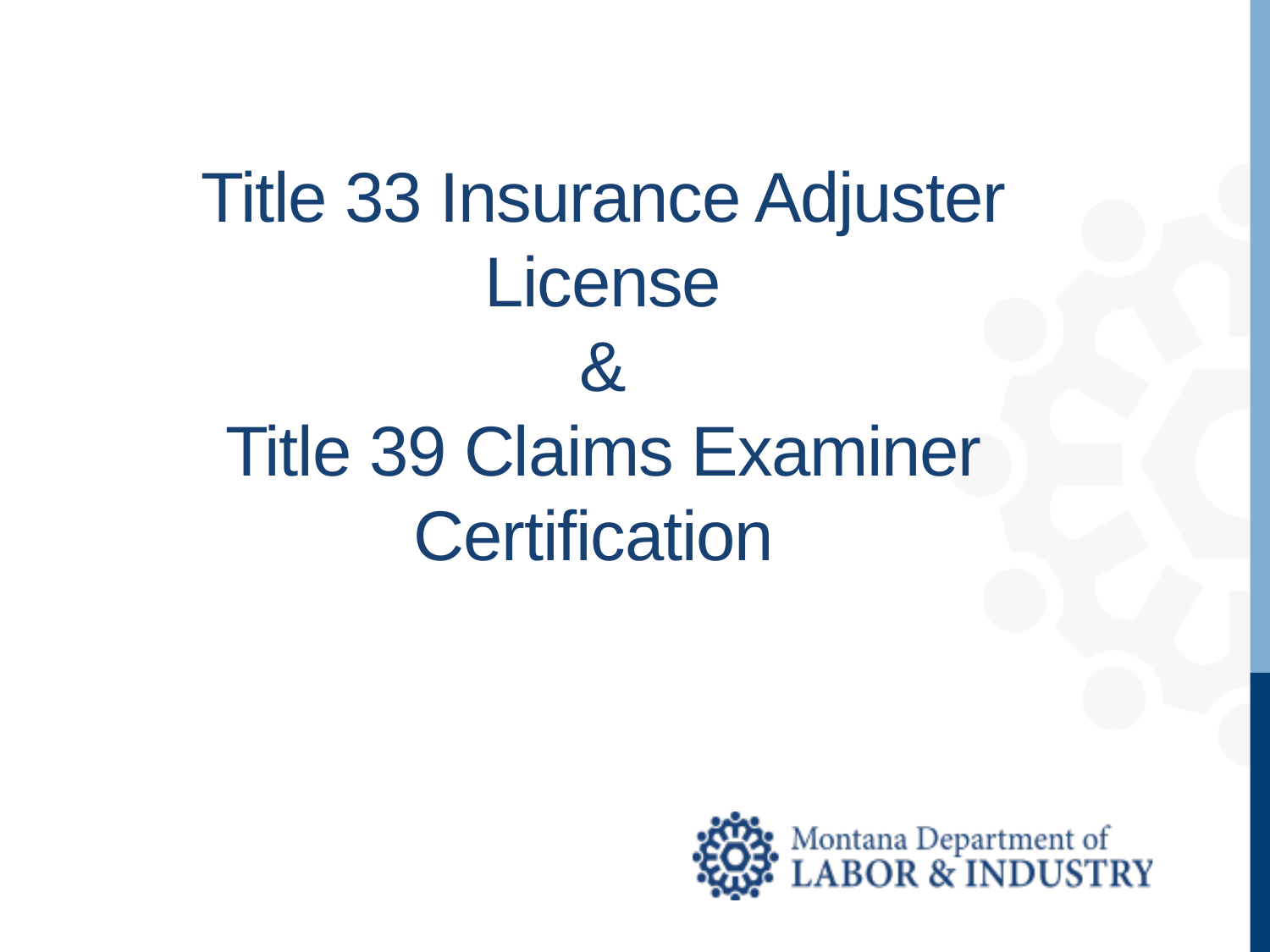

Title 33 Insurance Adjuster License
&
Title 39 Claims Examiner Certification